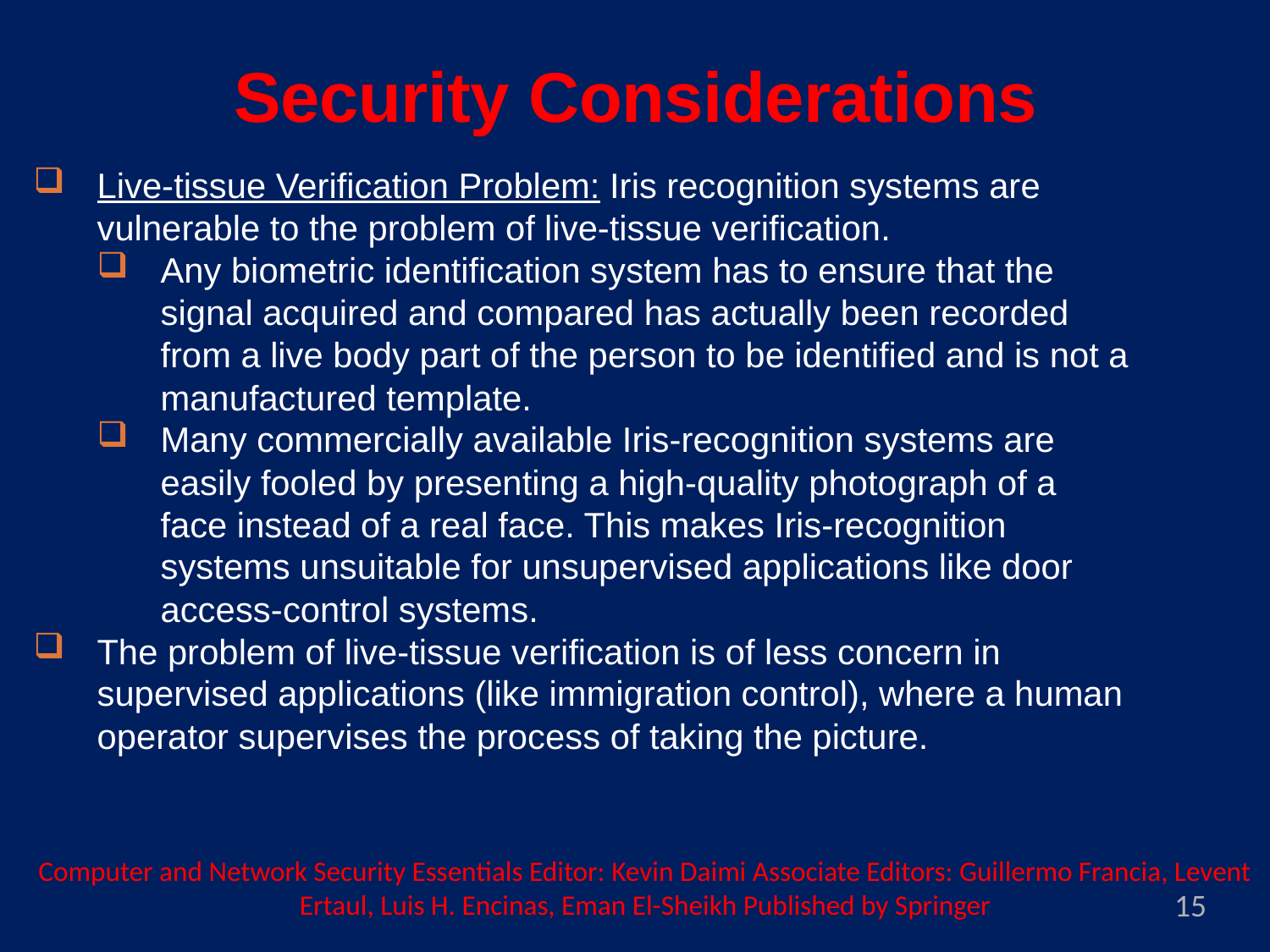

Security Considerations
Live-tissue Verification Problem: Iris recognition systems are vulnerable to the problem of live-tissue verification.
Any biometric identification system has to ensure that the signal acquired and compared has actually been recorded from a live body part of the person to be identified and is not a manufactured template.
Many commercially available Iris-recognition systems are easily fooled by presenting a high-quality photograph of a face instead of a real face. This makes Iris-recognition systems unsuitable for unsupervised applications like door access-control systems.
The problem of live-tissue verification is of less concern in supervised applications (like immigration control), where a human operator supervises the process of taking the picture.
Computer and Network Security Essentials Editor: Kevin Daimi Associate Editors: Guillermo Francia, Levent Ertaul, Luis H. Encinas, Eman El-Sheikh Published by Springer
15